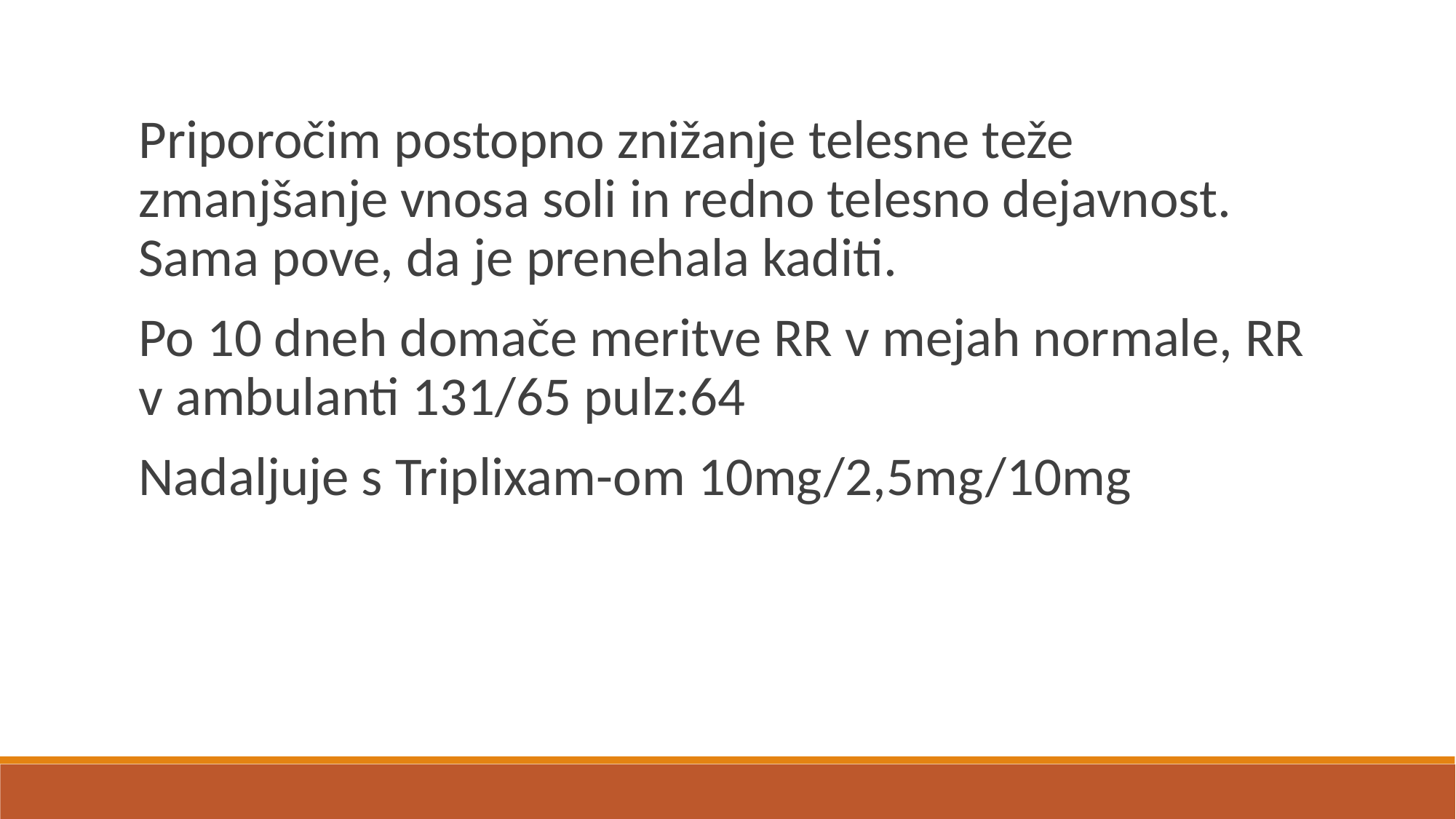

Priporočim postopno znižanje telesne teže zmanjšanje vnosa soli in redno telesno dejavnost. Sama pove, da je prenehala kaditi.
Po 10 dneh domače meritve RR v mejah normale, RR v ambulanti 131/65 pulz:64
Nadaljuje s Triplixam-om 10mg/2,5mg/10mg